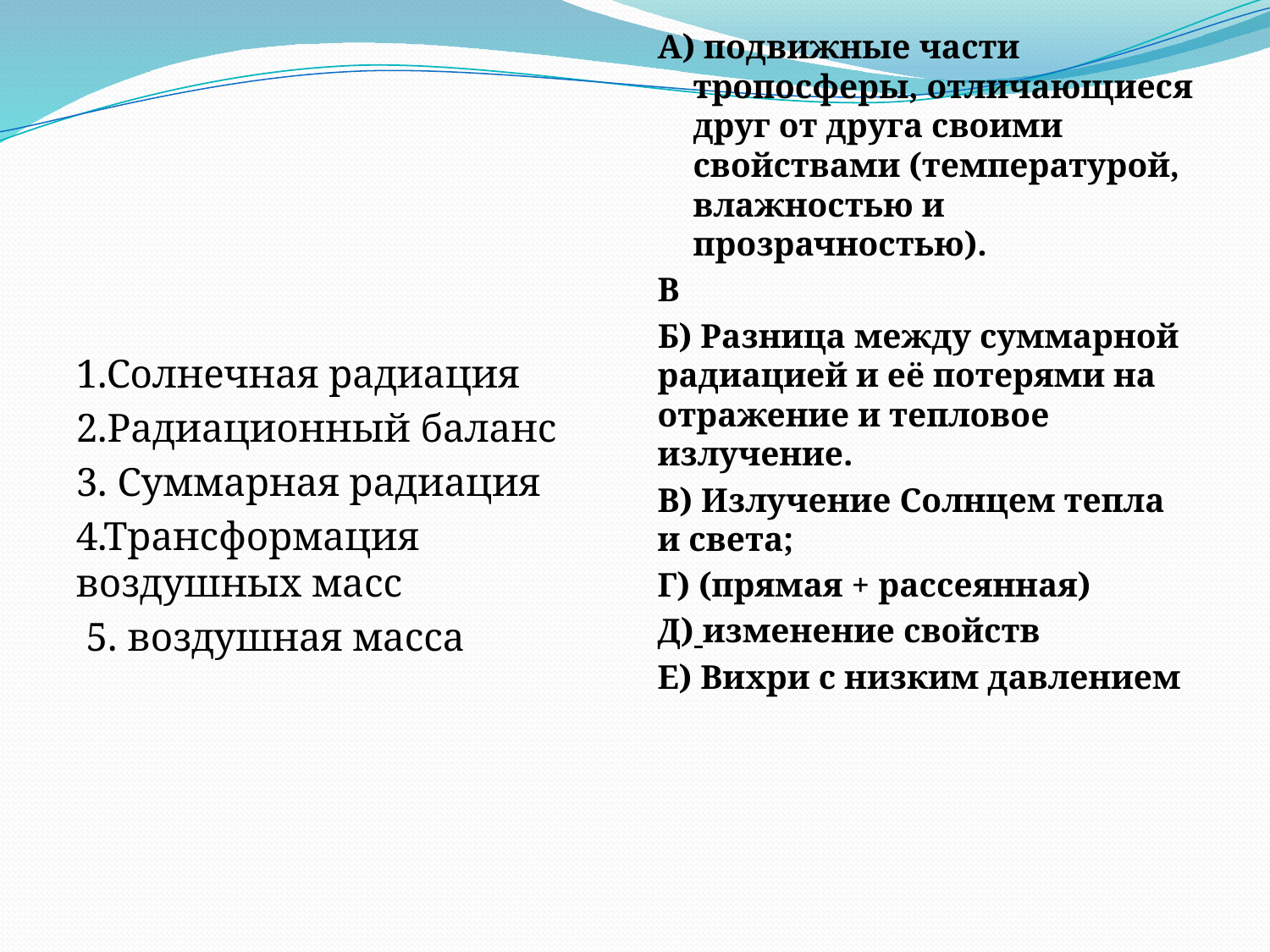

А) подвижные части тропосферы, отличающиеся друг от друга своими свойствами (температурой, влажностью и прозрачностью).
В
Б) Разница между суммарной радиацией и её потерями на отражение и тепловое излучение.
В) Излучение Солнцем тепла и света;
Г) (прямая + рассеянная)
Д) изменение свойств
Е) Вихри с низким давлением
#

1.Солнечная радиация
2.Радиационный баланс
3. Суммарная радиация
4.Трансформация воздушных масс
 5. воздушная масса